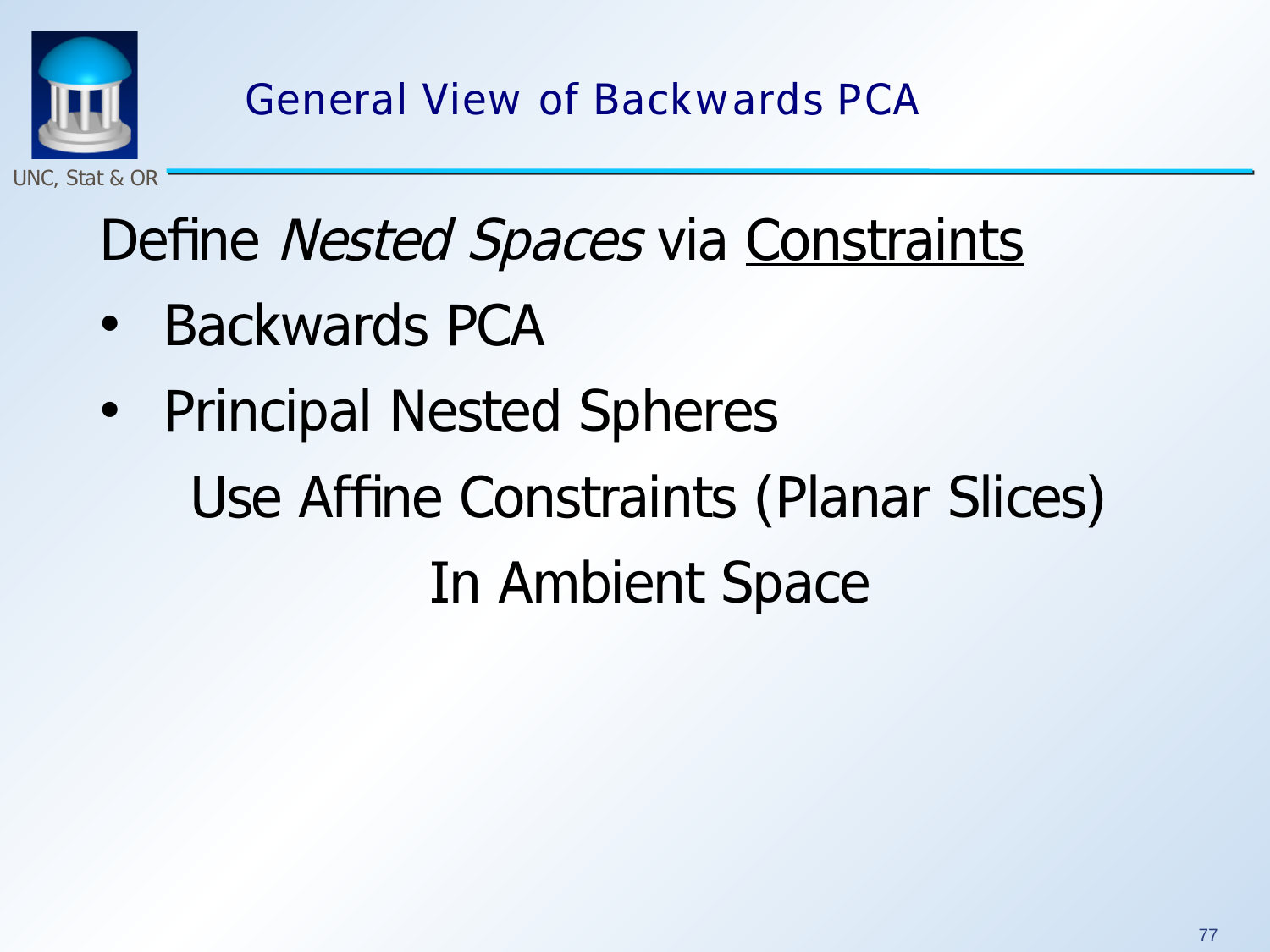

# General View of Backwards PCA
Define Nested Spaces via Constraints
Backwards PCA
Principal Nested Spheres
Use Affine Constraints (Planar Slices)
In Ambient Space